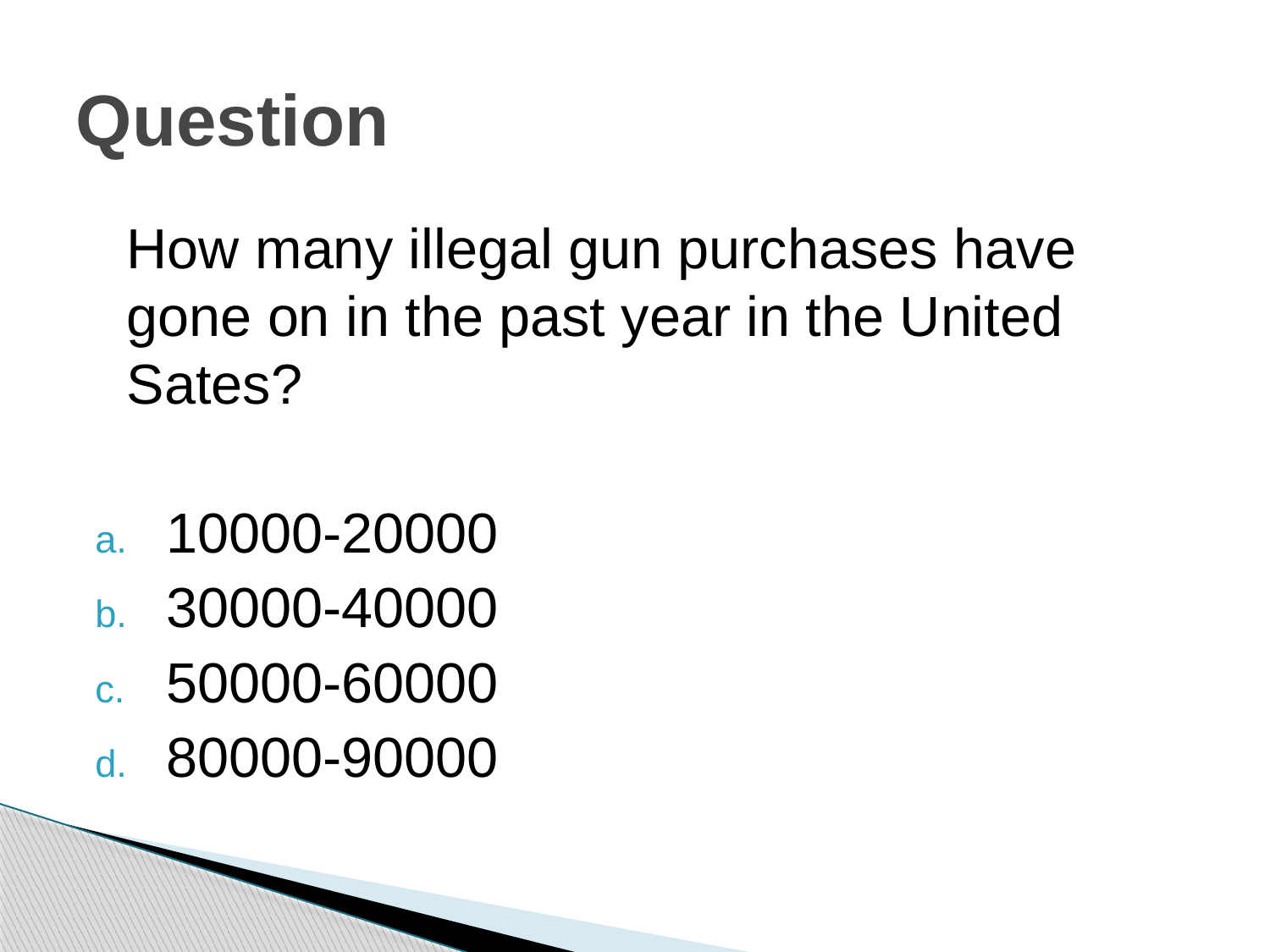

# Question
	How many illegal gun purchases have gone on in the past year in the United Sates?

10000-20000
30000-40000
50000-60000
80000-90000